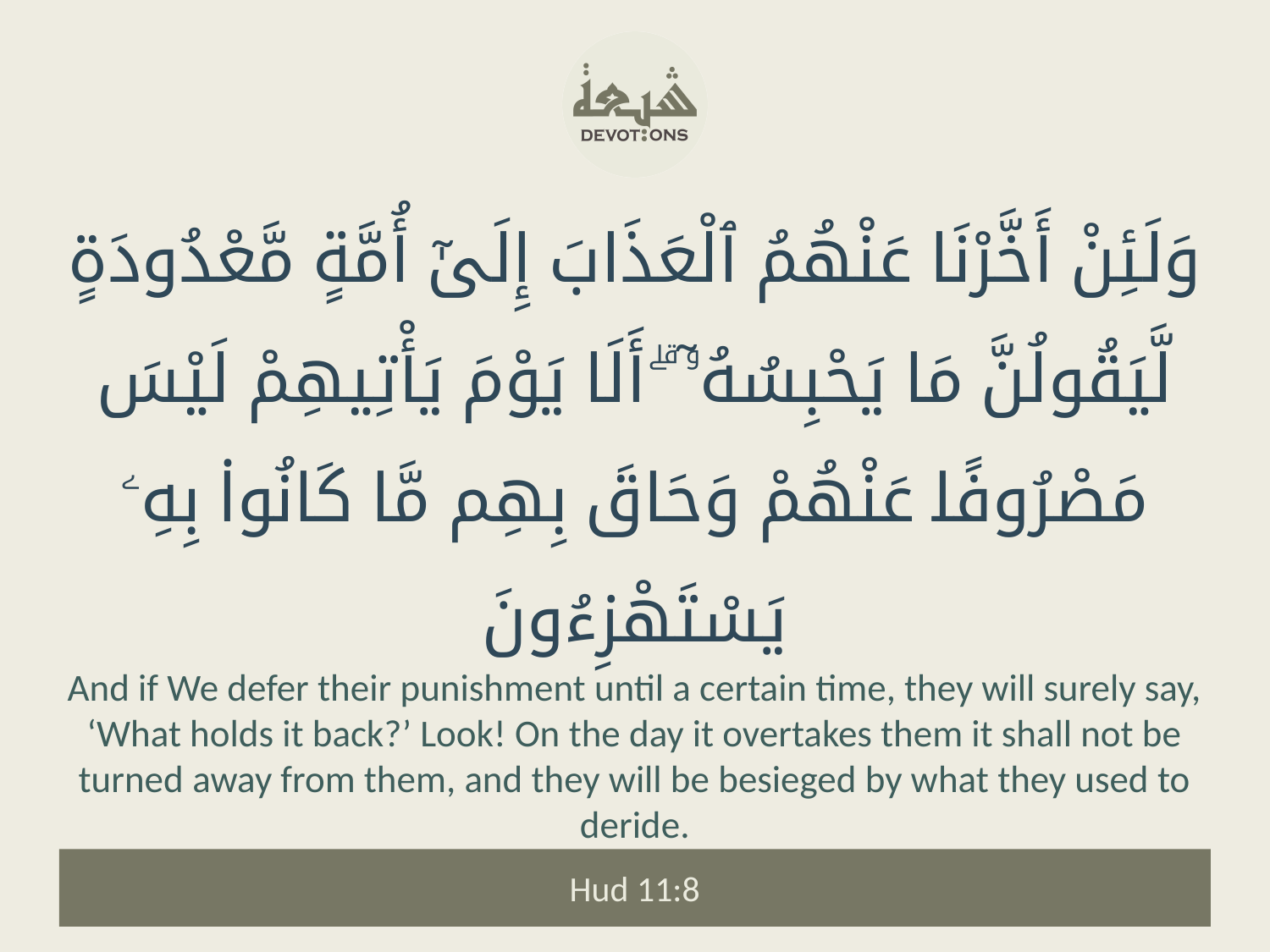

وَلَئِنْ أَخَّرْنَا عَنْهُمُ ٱلْعَذَابَ إِلَىٰٓ أُمَّةٍ مَّعْدُودَةٍ لَّيَقُولُنَّ مَا يَحْبِسُهُۥٓ ۗ أَلَا يَوْمَ يَأْتِيهِمْ لَيْسَ مَصْرُوفًا عَنْهُمْ وَحَاقَ بِهِم مَّا كَانُوا۟ بِهِۦ يَسْتَهْزِءُونَ
And if We defer their punishment until a certain time, they will surely say, ‘What holds it back?’ Look! On the day it overtakes them it shall not be turned away from them, and they will be besieged by what they used to deride.
Hud 11:8